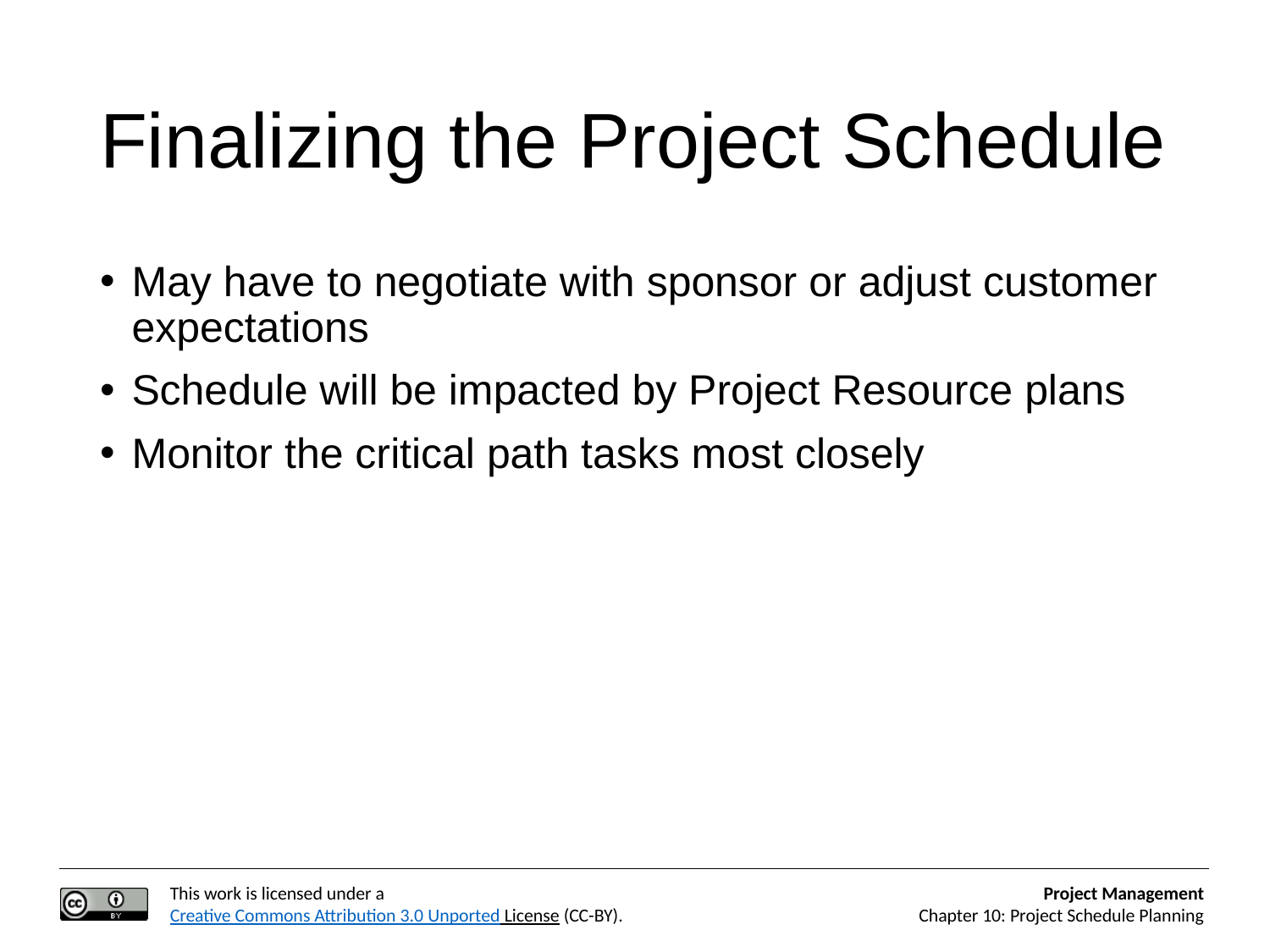

# Finalizing the Project Schedule
May have to negotiate with sponsor or adjust customer expectations
Schedule will be impacted by Project Resource plans
Monitor the critical path tasks most closely